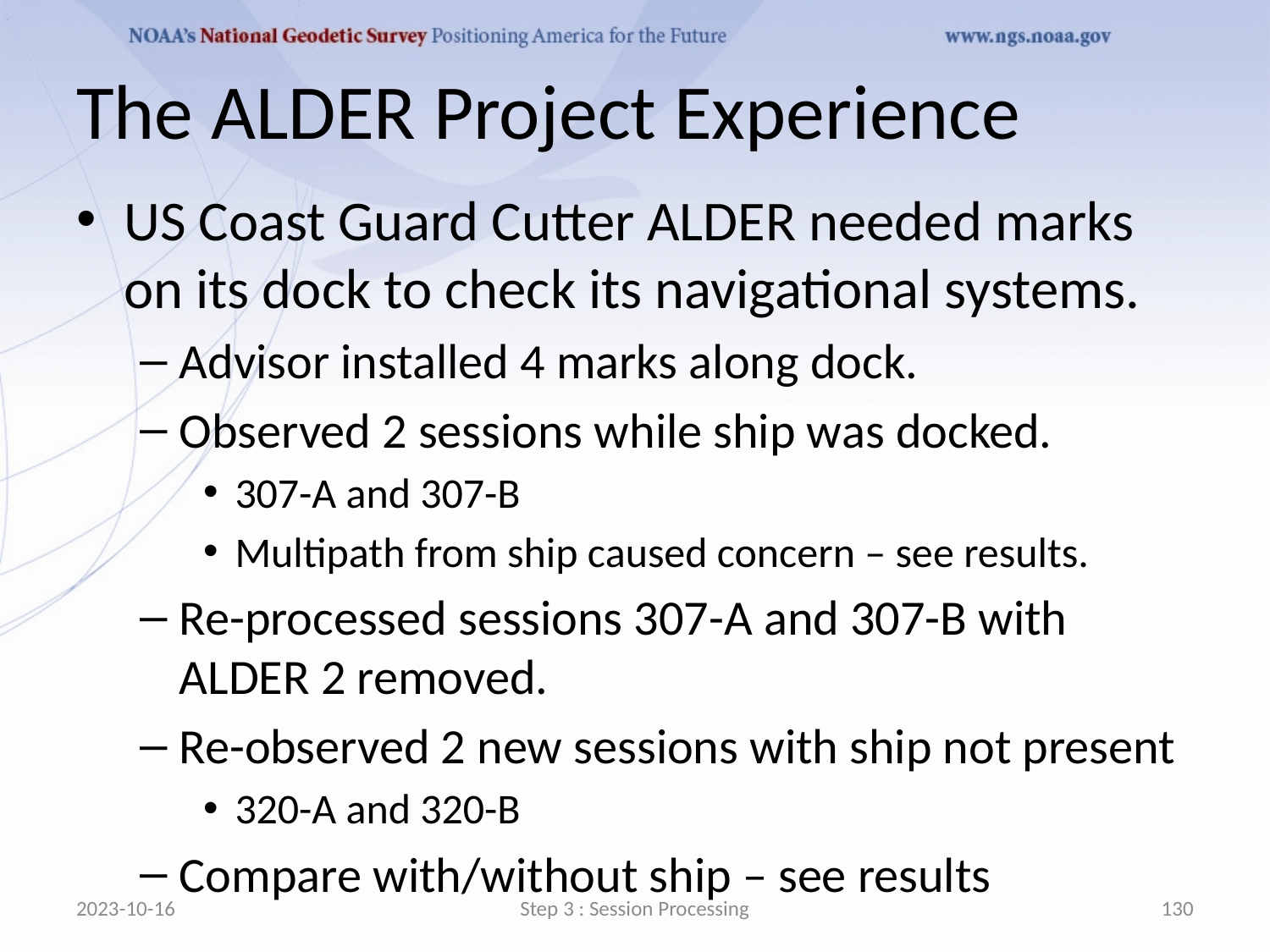

# The ALDER Project Experience
US Coast Guard Cutter ALDER needed marks on its dock to check its navigational systems.
Advisor installed 4 marks along dock.
Observed 2 sessions while ship was docked.
307-A and 307-B
Multipath from ship caused concern – see results.
Re-processed sessions 307-A and 307-B with ALDER 2 removed.
Re-observed 2 new sessions with ship not present
320-A and 320-B
Compare with/without ship – see results
2023-10-16
Step 3 : Session Processing
130